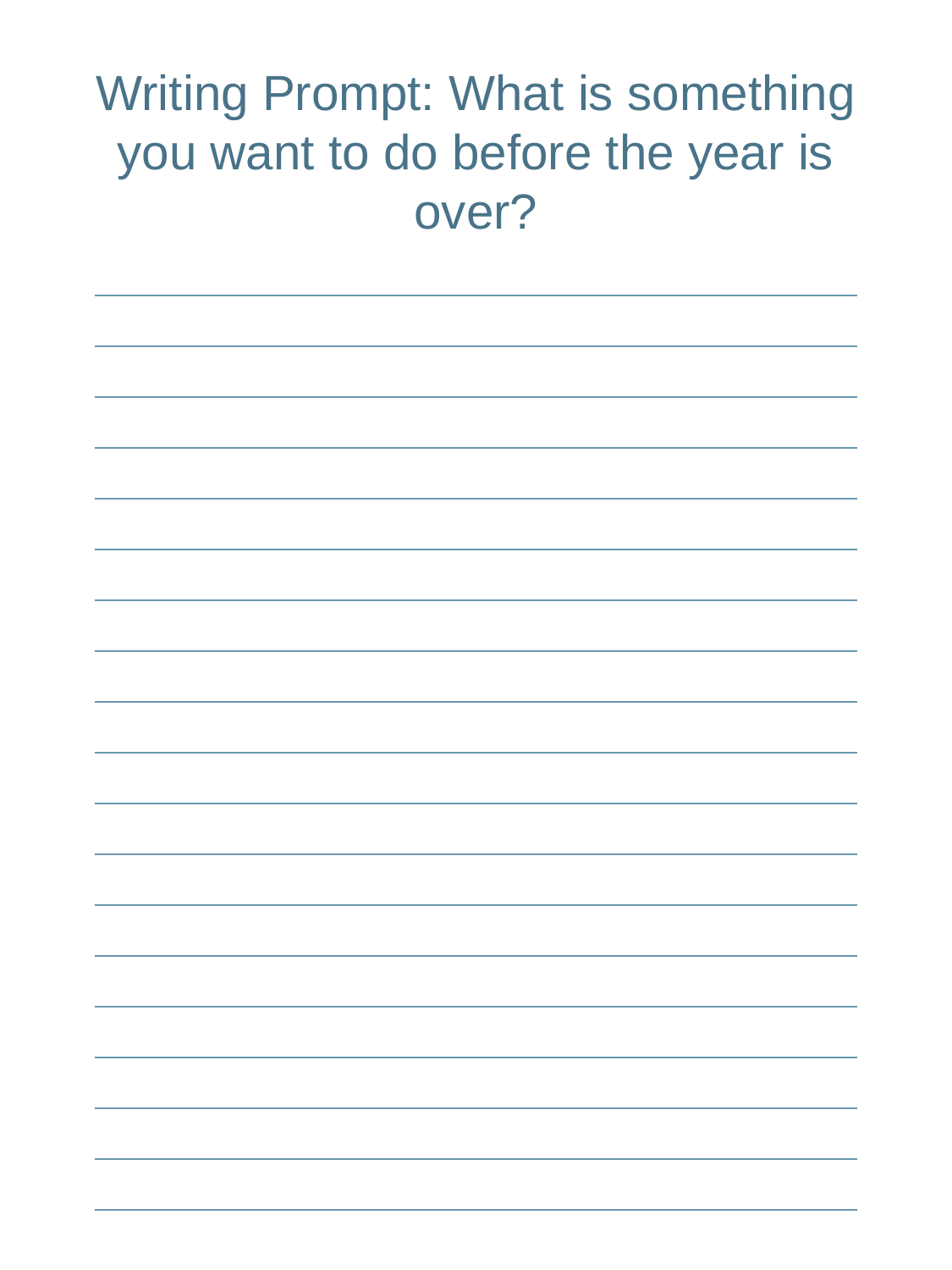

Writing Prompt: What is something you want to do before the year is over?
|  |
| --- |
|  |
|  |
|  |
|  |
|  |
|  |
|  |
|  |
|  |
|  |
|  |
|  |
|  |
|  |
|  |
|  |
|  |